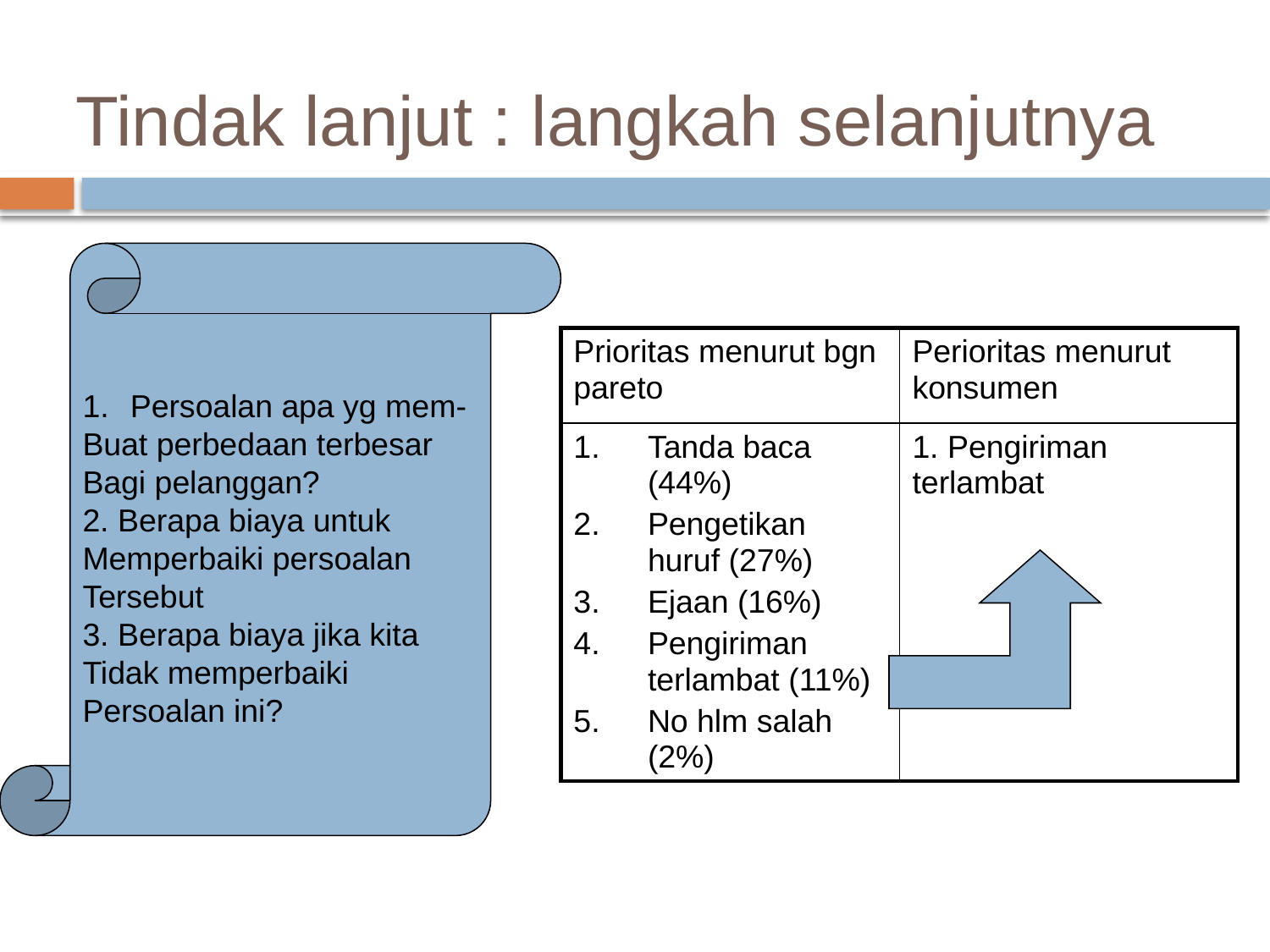

# Tindak lanjut : langkah selanjutnya
Persoalan apa yg mem-
Buat perbedaan terbesar
Bagi pelanggan?
2. Berapa biaya untuk
Memperbaiki persoalan
Tersebut
3. Berapa biaya jika kita
Tidak memperbaiki
Persoalan ini?
| Prioritas menurut bgn pareto | Perioritas menurut konsumen |
| --- | --- |
| Tanda baca (44%) Pengetikan huruf (27%) Ejaan (16%) Pengiriman terlambat (11%) No hlm salah (2%) | 1. Pengiriman terlambat |